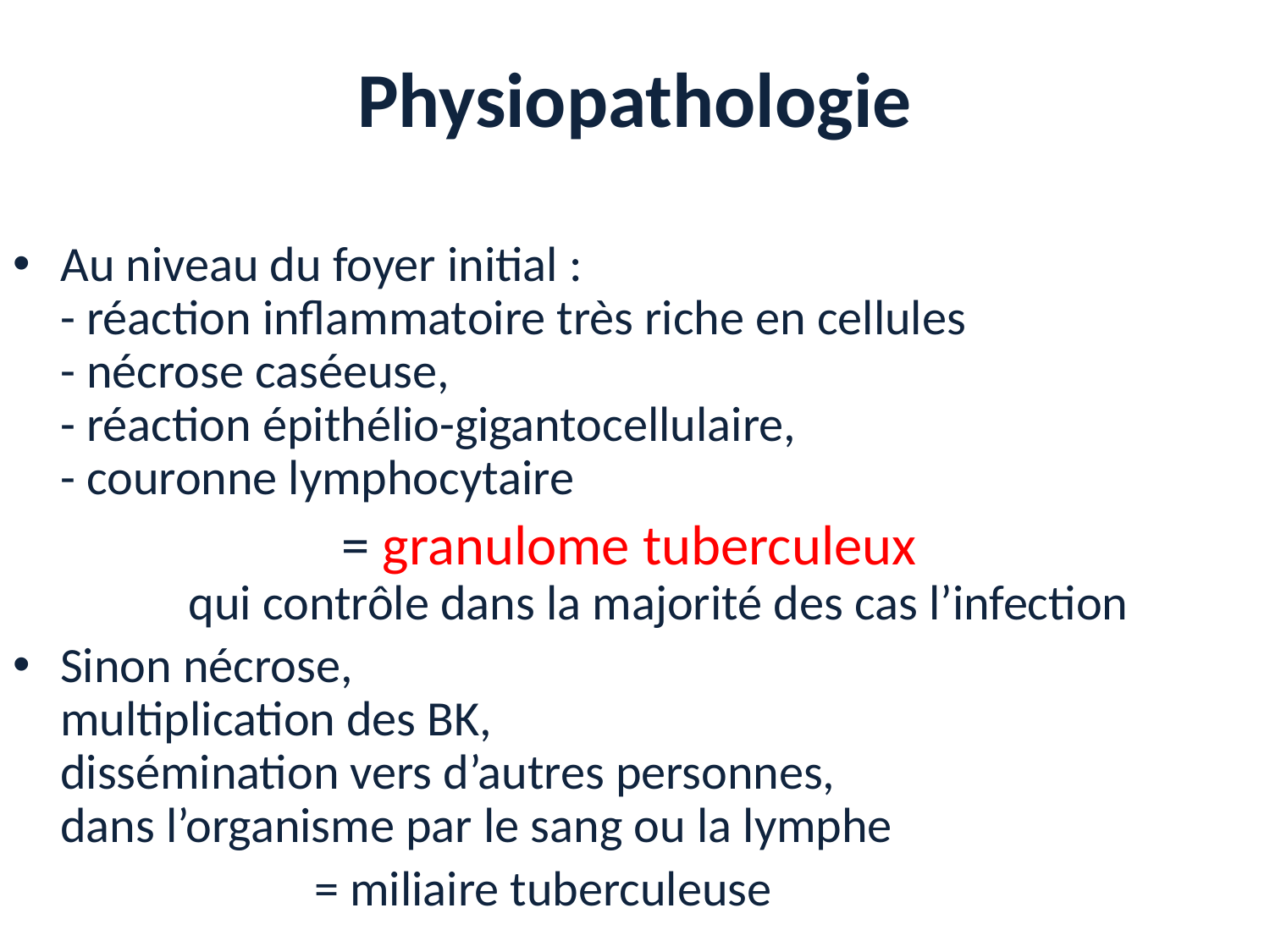

# Physiopathologie
Au niveau du foyer initial :
- réaction inflammatoire très riche en cellules
- nécrose caséeuse,
- réaction épithélio-gigantocellulaire,
- couronne lymphocytaire
= granulome tuberculeux 
qui contrôle dans la majorité des cas l’infection
Sinon nécrose,
multiplication des BK,
dissémination vers d’autres personnes,
dans l’organisme par le sang ou la lymphe
			= miliaire tuberculeuse